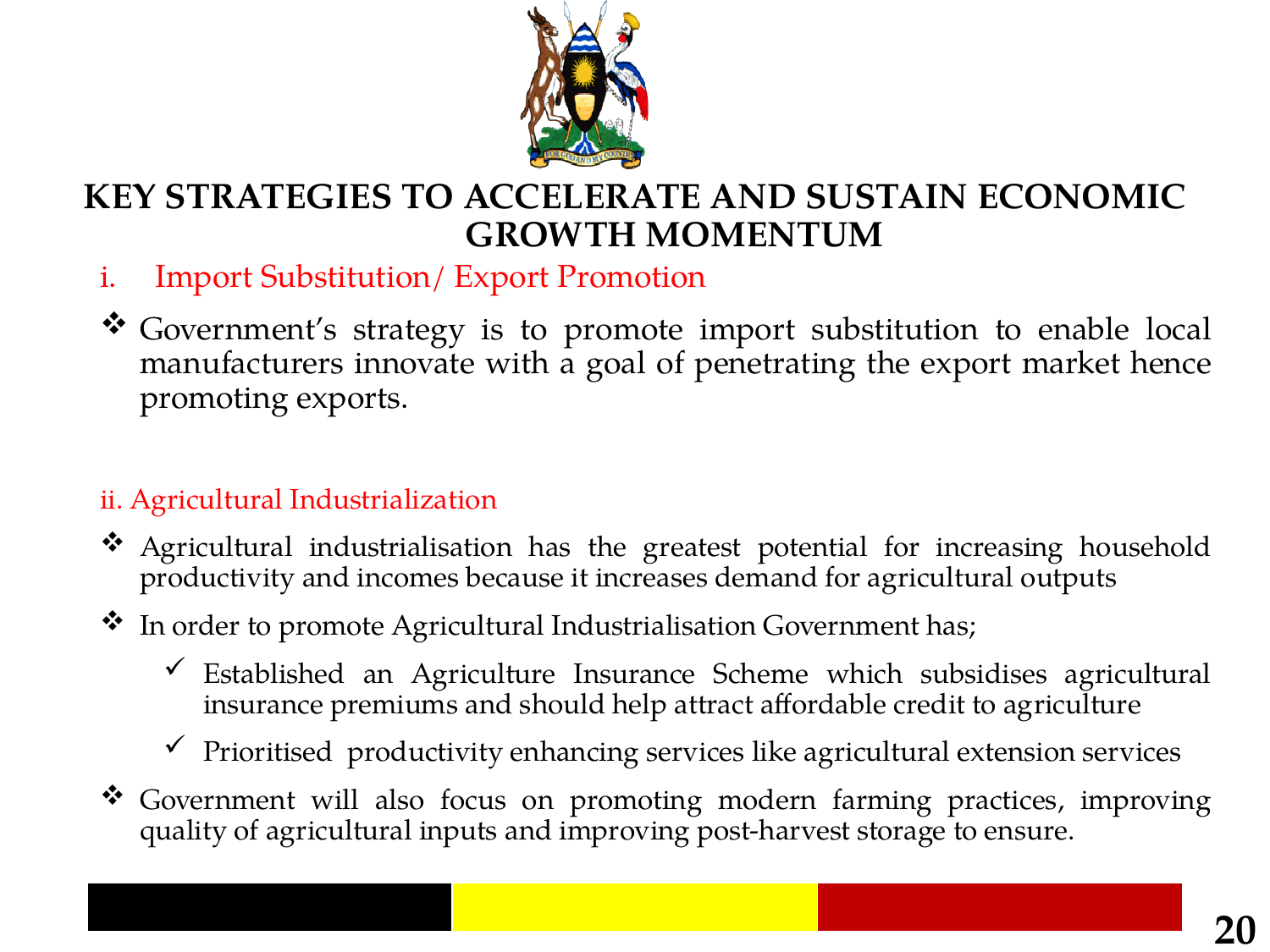

KEY STRATEGIES TO ACCELERATE AND SUSTAIN ECONOMIC GROWTH MOMENTUM

Import Substitution/ Export Promotion
Government’s strategy is to promote import substitution to enable local manufacturers innovate with a goal of penetrating the export market hence promoting exports.

ii. Agricultural Industrialization
Agricultural industrialisation has the greatest potential for increasing household productivity and incomes because it increases demand for agricultural outputs
In order to promote Agricultural Industrialisation Government has;
Established an Agriculture Insurance Scheme which subsidises agricultural insurance premiums and should help attract affordable credit to agriculture
Prioritised  productivity enhancing services like agricultural extension services
Government will also focus on promoting modern farming practices, improving quality of agricultural inputs and improving post-harvest storage to ensure.

20